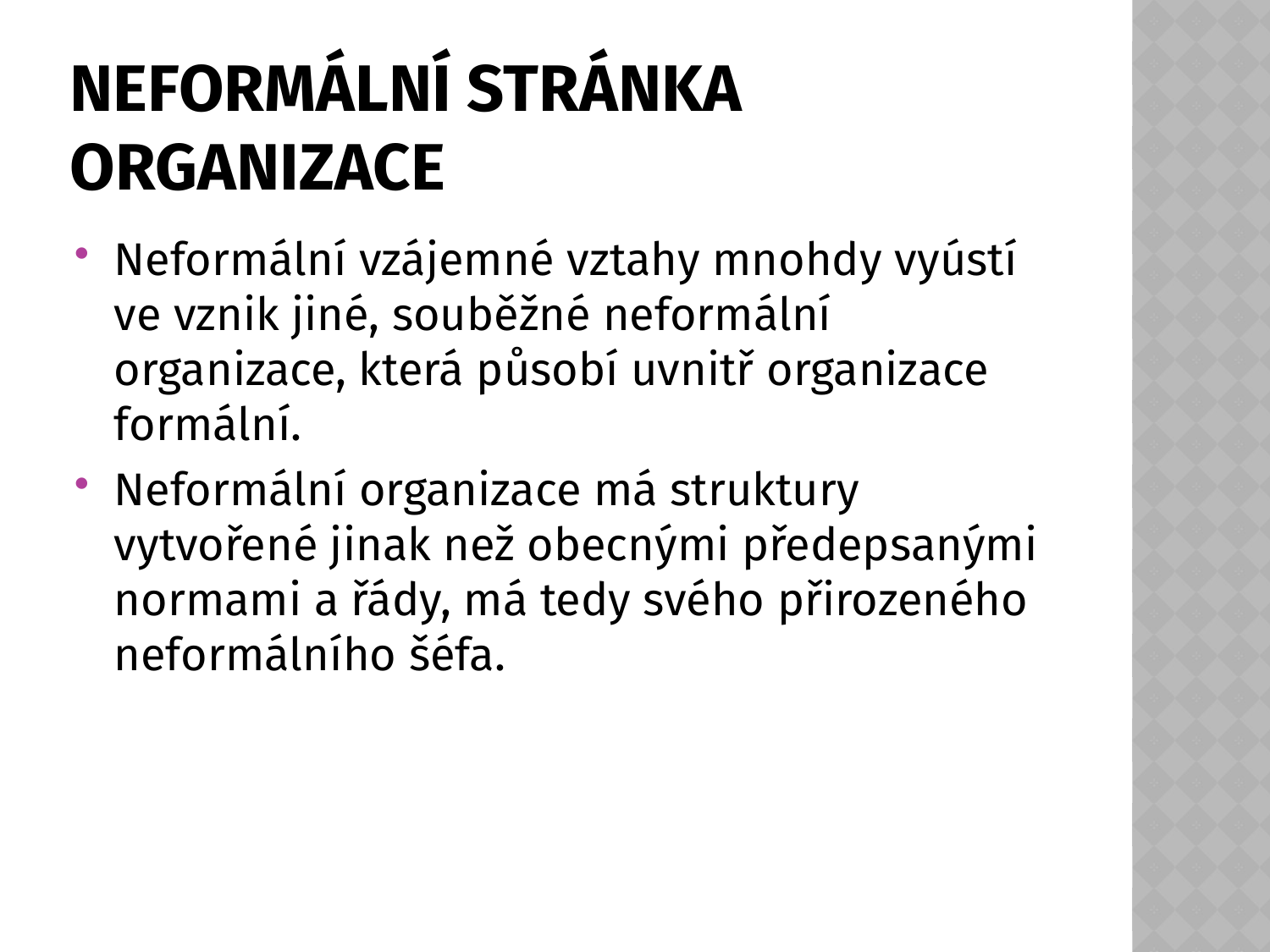

# Neformální stránka organizace
Neformální vzájemné vztahy mnohdy vyústí ve vznik jiné, souběžné neformální organizace, která působí uvnitř organizace formální.
Neformální organizace má struktury vytvořené jinak než obecnými předepsanými normami a řády, má tedy svého přirozeného neformálního šéfa.